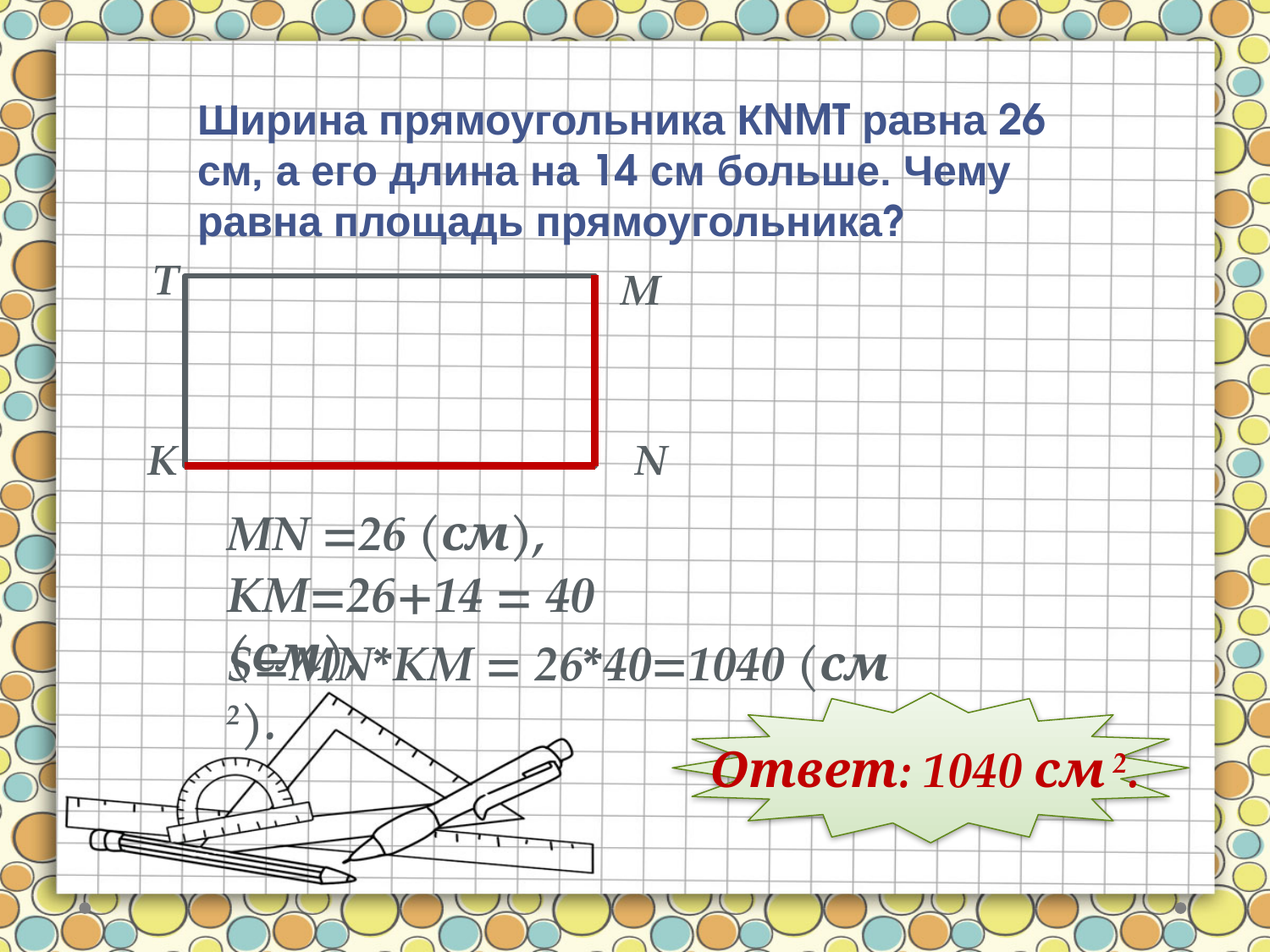

Ширина прямоугольника КNMT равна 26 см, а его длина на 14 см больше. Чему равна площадь прямоугольника?

T
M

K
N
MN =26 (см),
KM=26+14 = 40 (см),
S=MN*KM = 26*40=1040 (см 2).
Ответ: 1040 см 2.